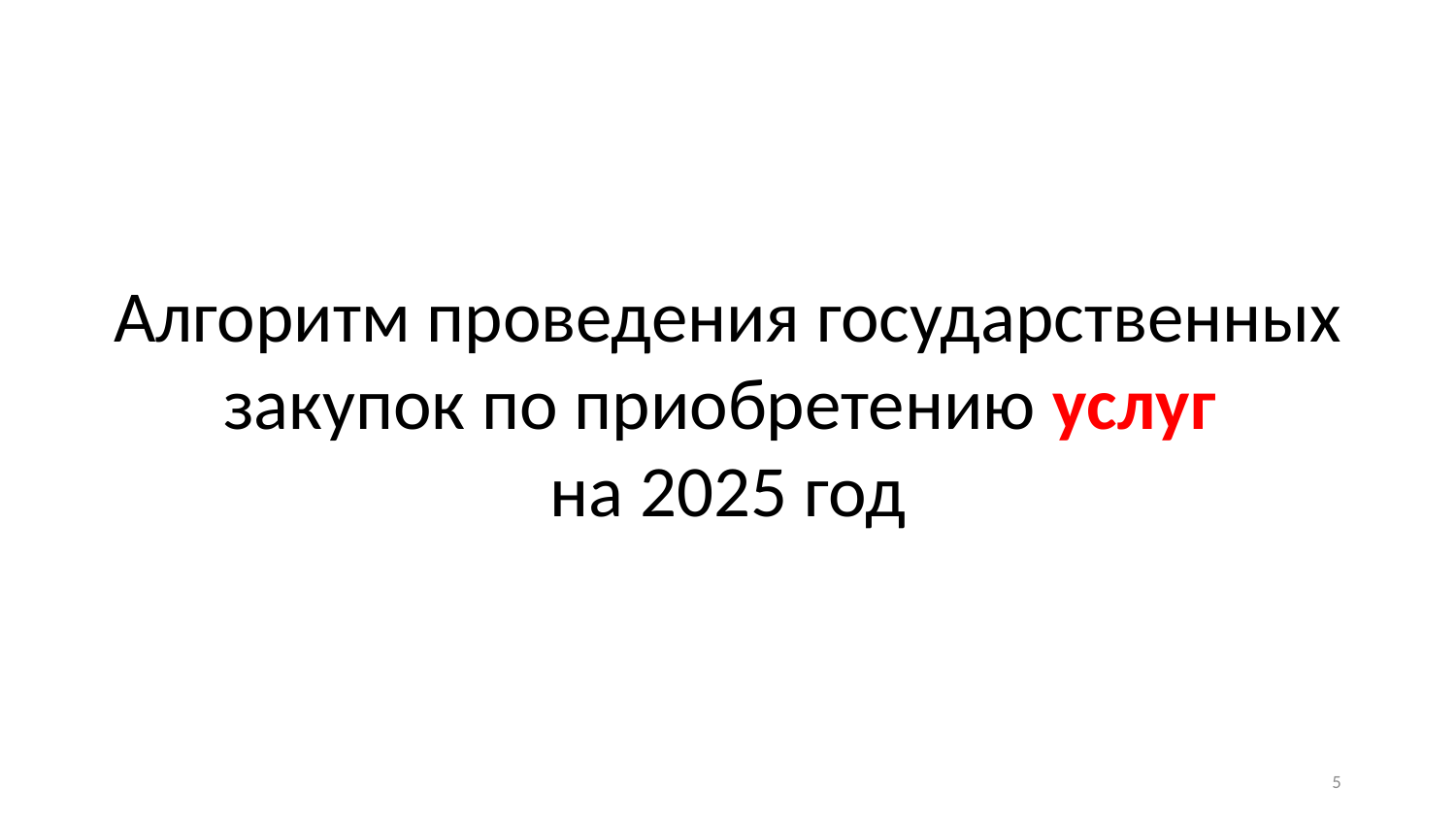

Алгоритм проведения государственных закупок по приобретению услуг
на 2025 год
5